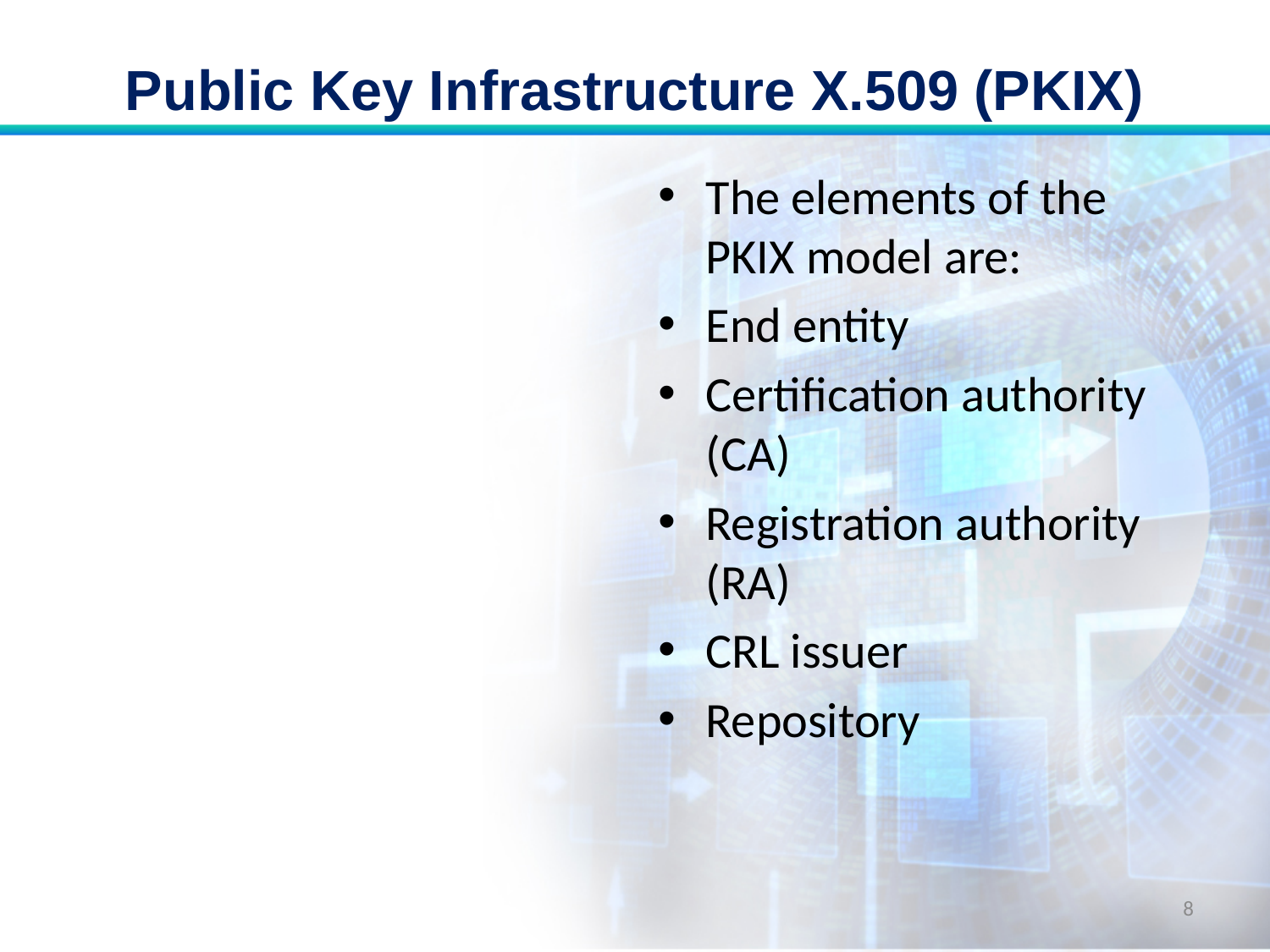

# Public Key Infrastructure X.509 (PKIX)
The elements of the PKIX model are:
End entity
Certification authority (CA)
Registration authority (RA)
CRL issuer
Repository
8